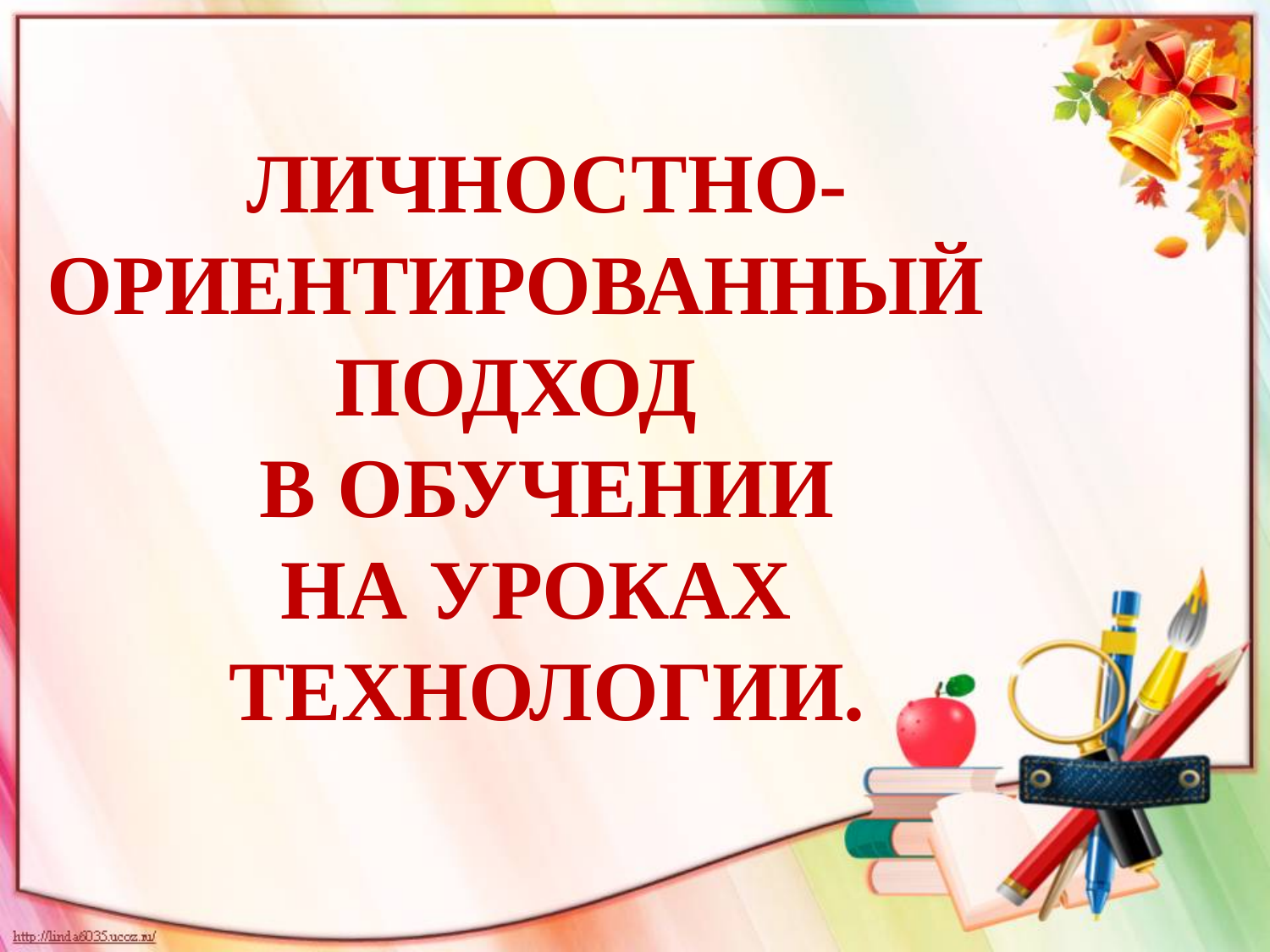

ЛИЧНОСТНО-ОРИЕНТИРОВАННЫЙ ПОДХОД
 В ОБУЧЕНИИ
НА УРОКАХ
ТЕХНОЛОГИИ.